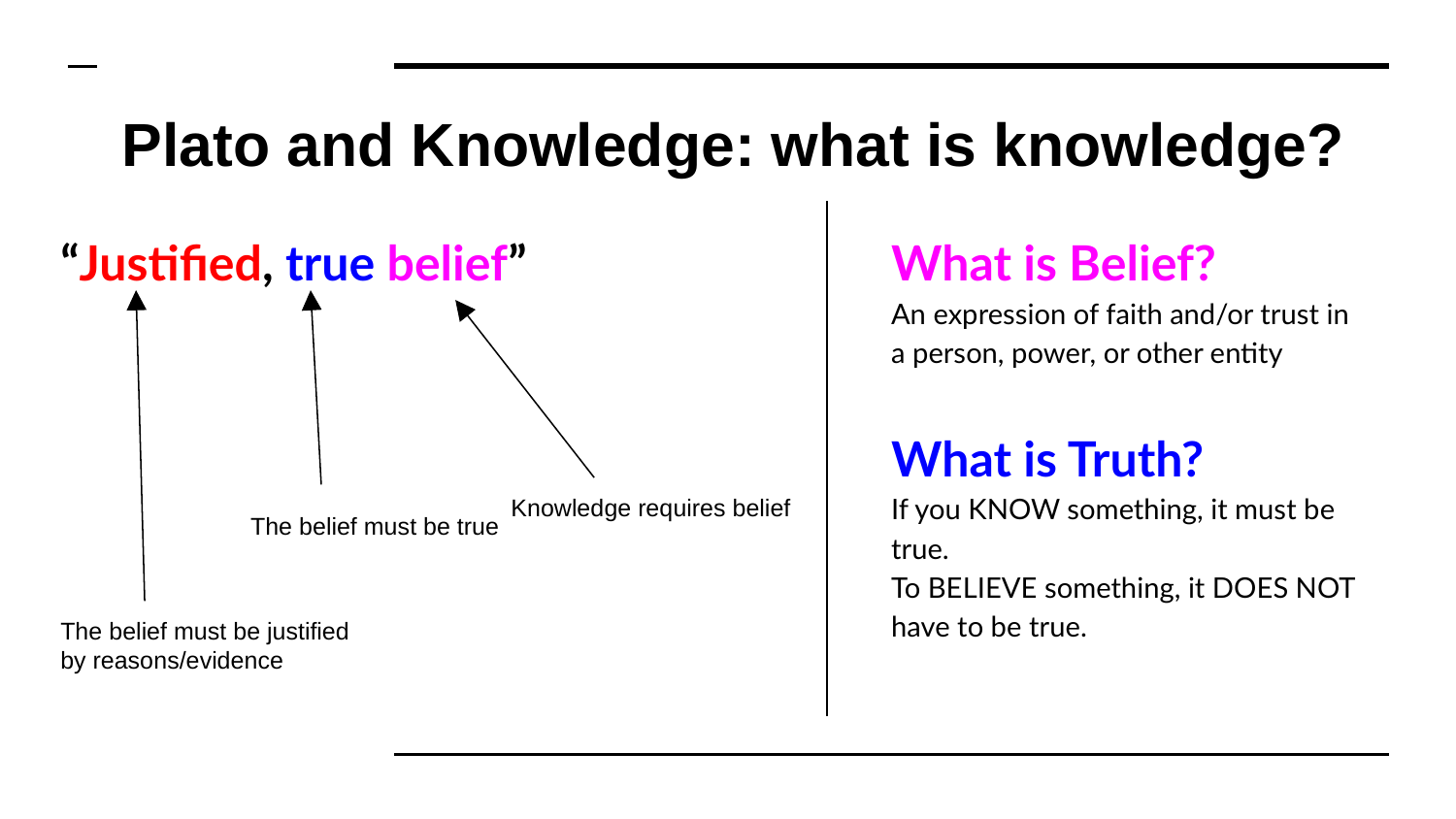

# Plato and Knowledge: what is knowledge?
“Justified, true belief”

What is Belief?
An expression of faith and/or trust in a person, power, or other entity

What is Truth?
If you KNOW something, it must be true.
To BELIEVE something, it DOES NOT have to be true.

Knowledge requires belief
The belief must be true
The belief must be justified by reasons/evidence